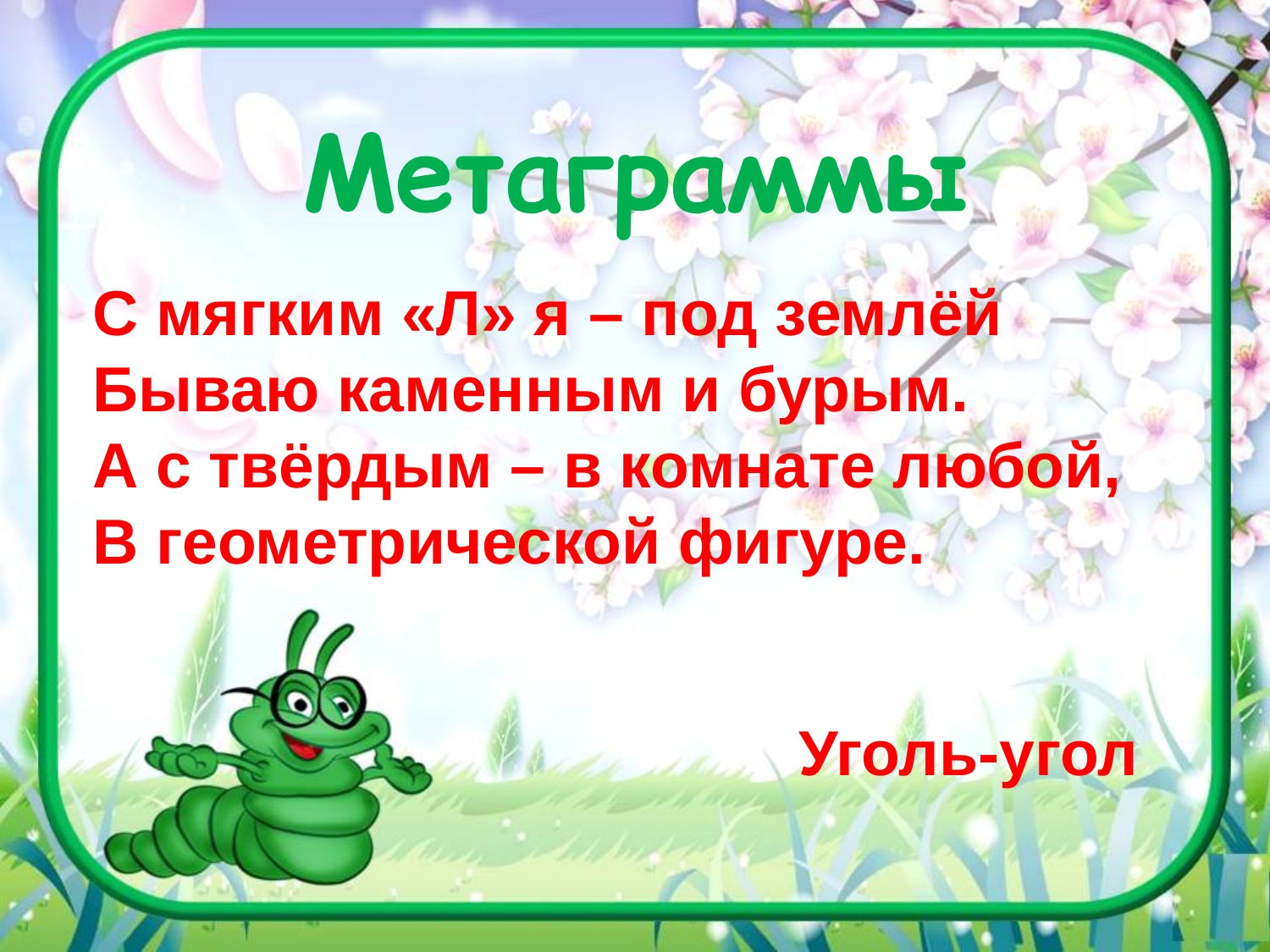

Метаграммы
.
С мягким «Л» я – под землёй
Бываю каменным и бурым.
А с твёрдым – в комнате любой,
В геометрической фигуре.

Уголь-угол